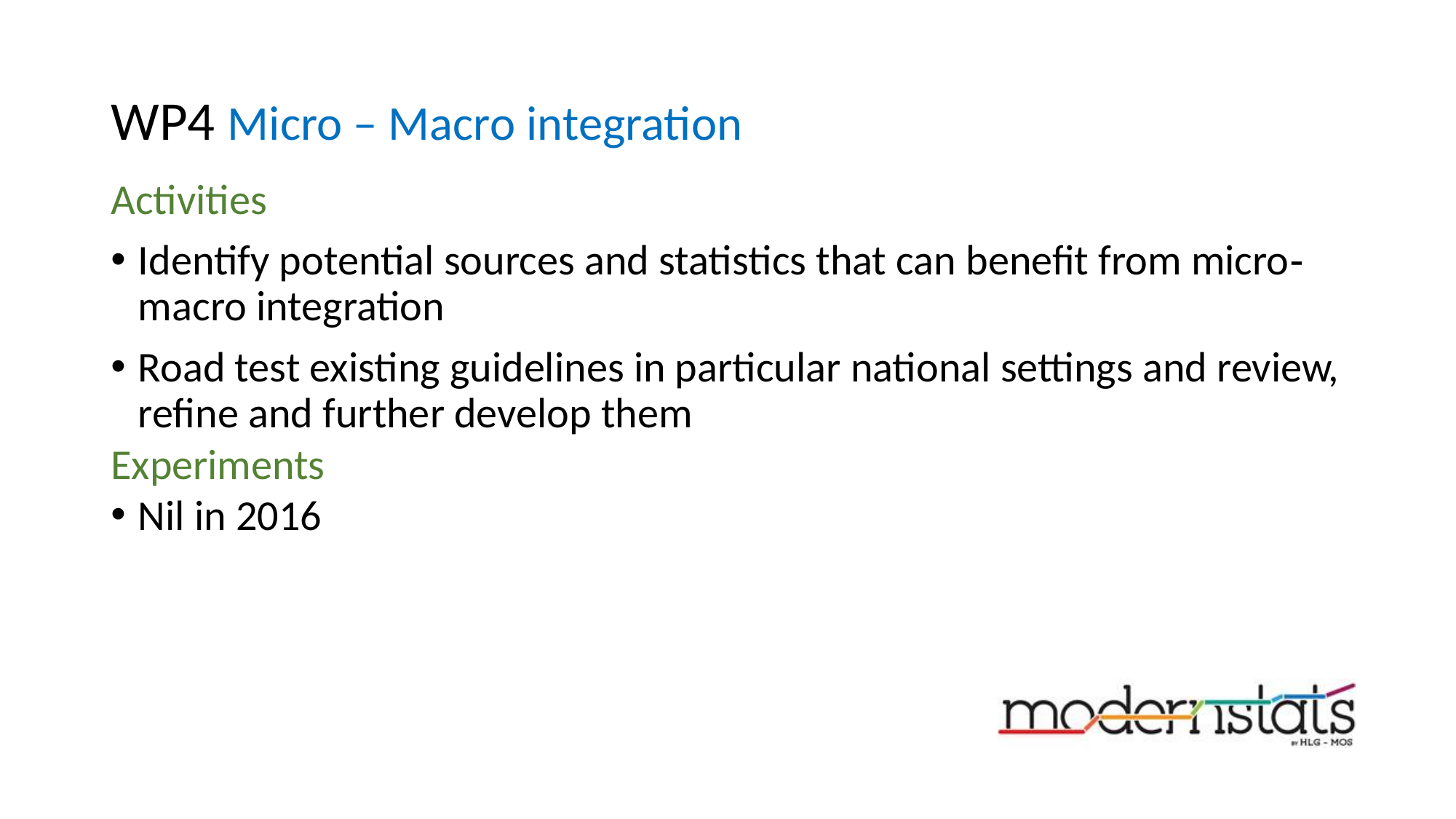

# WP4 Micro – Macro integration
Activities
Identify potential sources and statistics that can benefit from micro‐macro integration
Road test existing guidelines in particular national settings and review, refine and further develop them
Experiments
Nil in 2016
26